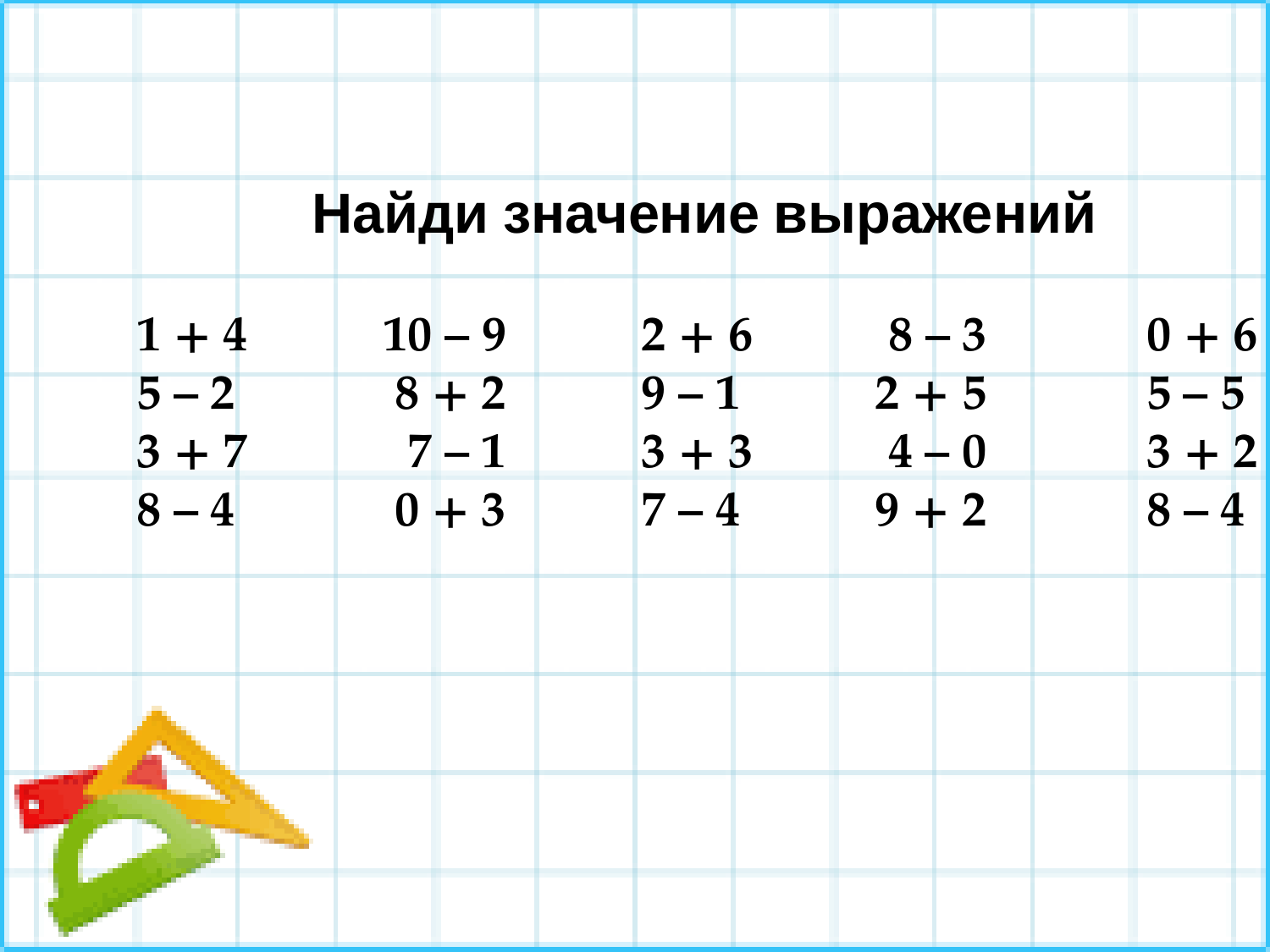

#
Найди значение выражений

1 + 4           10 – 9           2 + 6           8 – 3             0 + 6
5 – 2             8 + 2           9 – 1           2 + 5             5 – 5
3 + 7             7 – 1           3 + 3           4 – 0             3 + 2
8 – 4             0 + 3           7 – 4           9 + 2             8 – 4